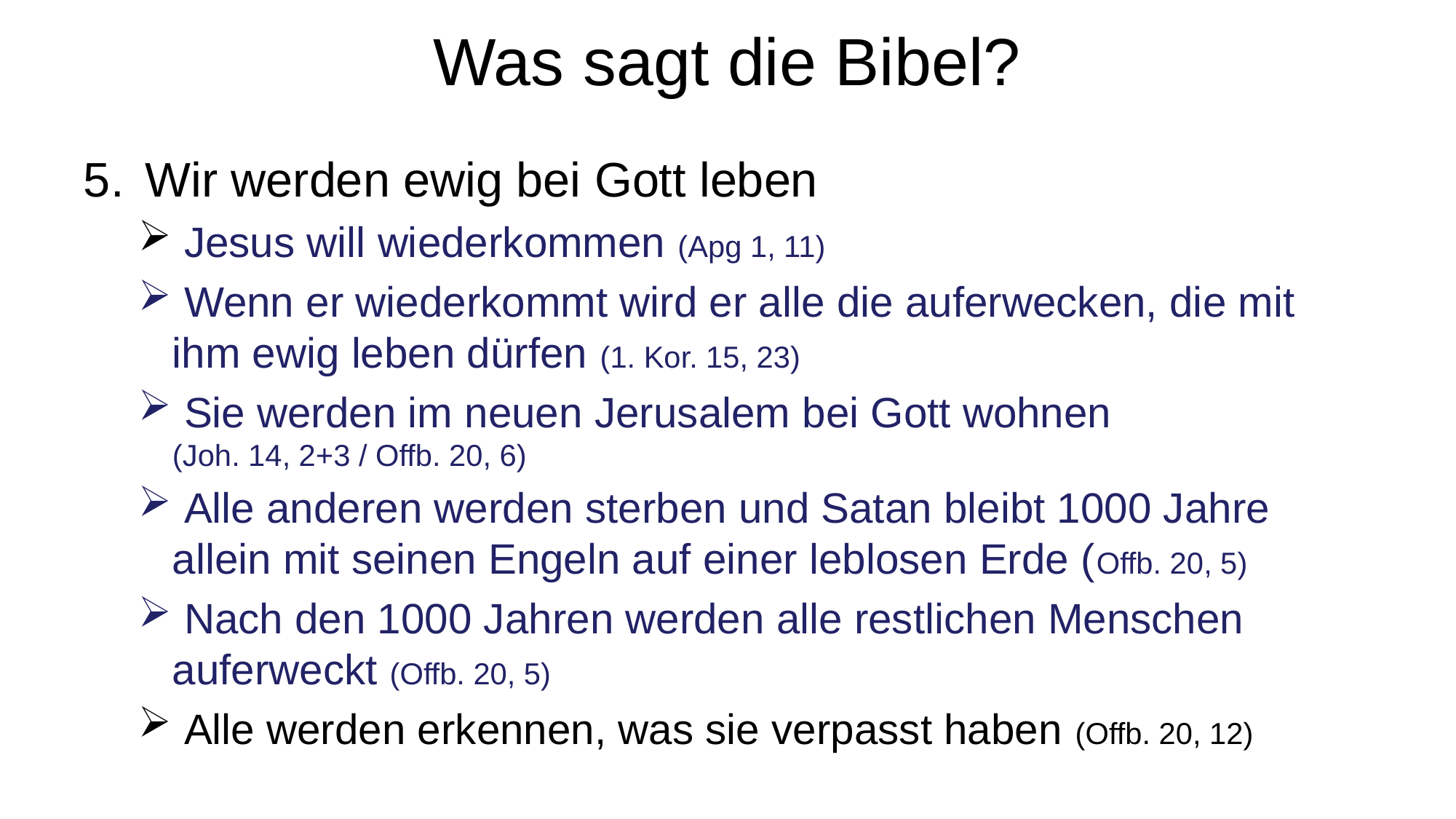

Was sagt die Bibel?
Wir werden ewig bei Gott leben
 Jesus will wiederkommen (Apg 1, 11)
 Wenn er wiederkommt wird er alle die auferwecken, die mit ihm ewig leben dürfen (1. Kor. 15, 23)
 Sie werden im neuen Jerusalem bei Gott wohnen
(Joh. 14, 2+3 / Offb. 20, 6)
 Alle anderen werden sterben und Satan bleibt 1000 Jahre allein mit seinen Engeln auf einer leblosen Erde (Offb. 20, 5)
 Nach den 1000 Jahren werden alle restlichen Menschen auferweckt (Offb. 20, 5)
 Alle werden erkennen, was sie verpasst haben (Offb. 20, 12)